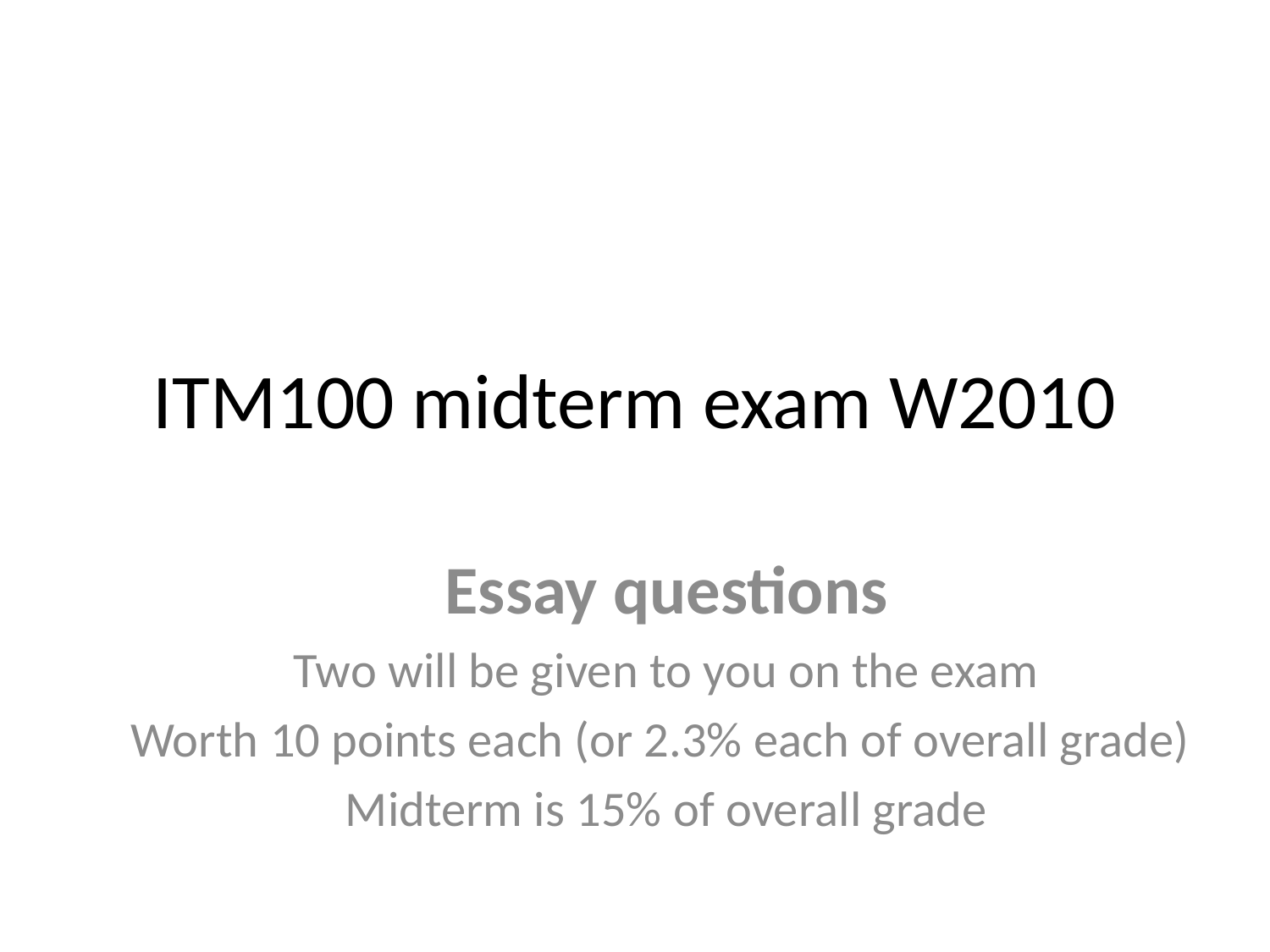

# ITM100 midterm exam W2010
Essay questions
Two will be given to you on the exam
Worth 10 points each (or 2.3% each of overall grade)
Midterm is 15% of overall grade